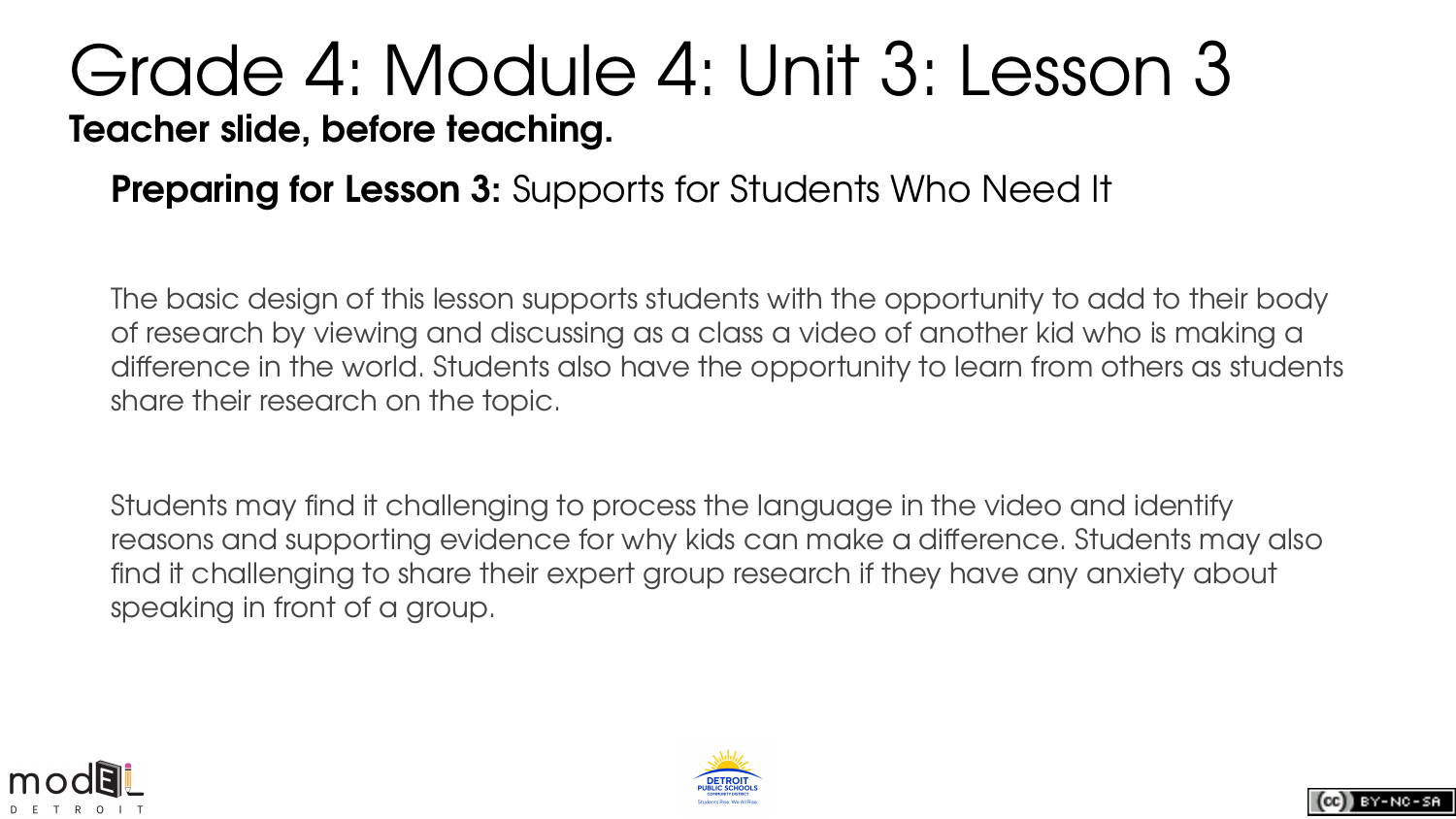

# Grade 4: Module 4: Unit 3: Lesson 3
Teacher slide, before teaching.

Preparing for Lesson 3: Supports for Students Who Need It
The basic design of this lesson supports students with the opportunity to add to their body of research by viewing and discussing as a class a video of another kid who is making a difference in the world. Students also have the opportunity to learn from others as students share their research on the topic.
Students may find it challenging to process the language in the video and identify reasons and supporting evidence for why kids can make a difference. Students may also find it challenging to share their expert group research if they have any anxiety about speaking in front of a group.